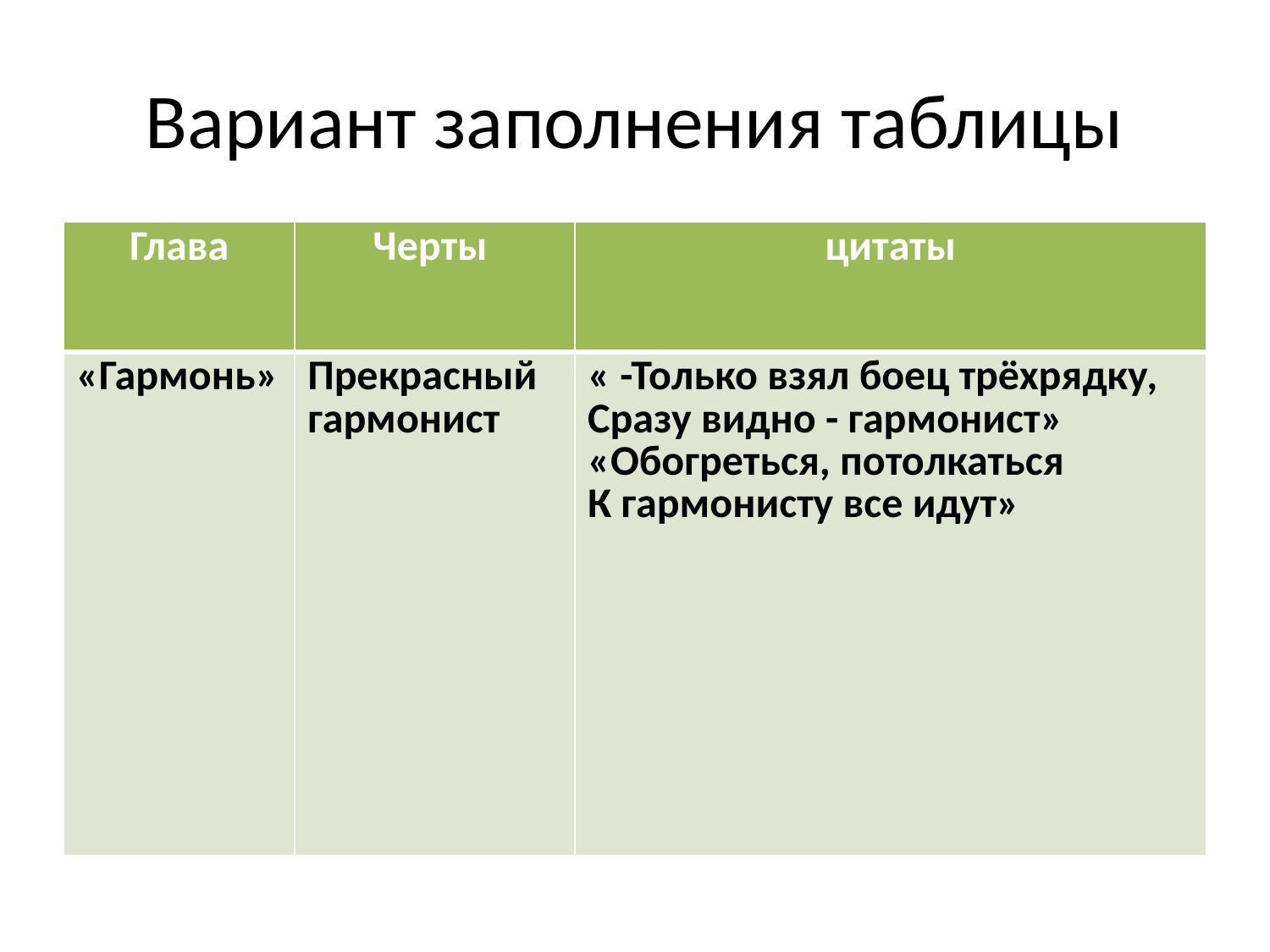

# Вариант заполнения таблицы
| Глава | Черты | цитаты |
| --- | --- | --- |
| «Гармонь» | Прекрасный гармонист | « -Только взял боец трёхрядку, Сразу видно - гармонист» «Обогреться, потолкаться К гармонисту все идут» |